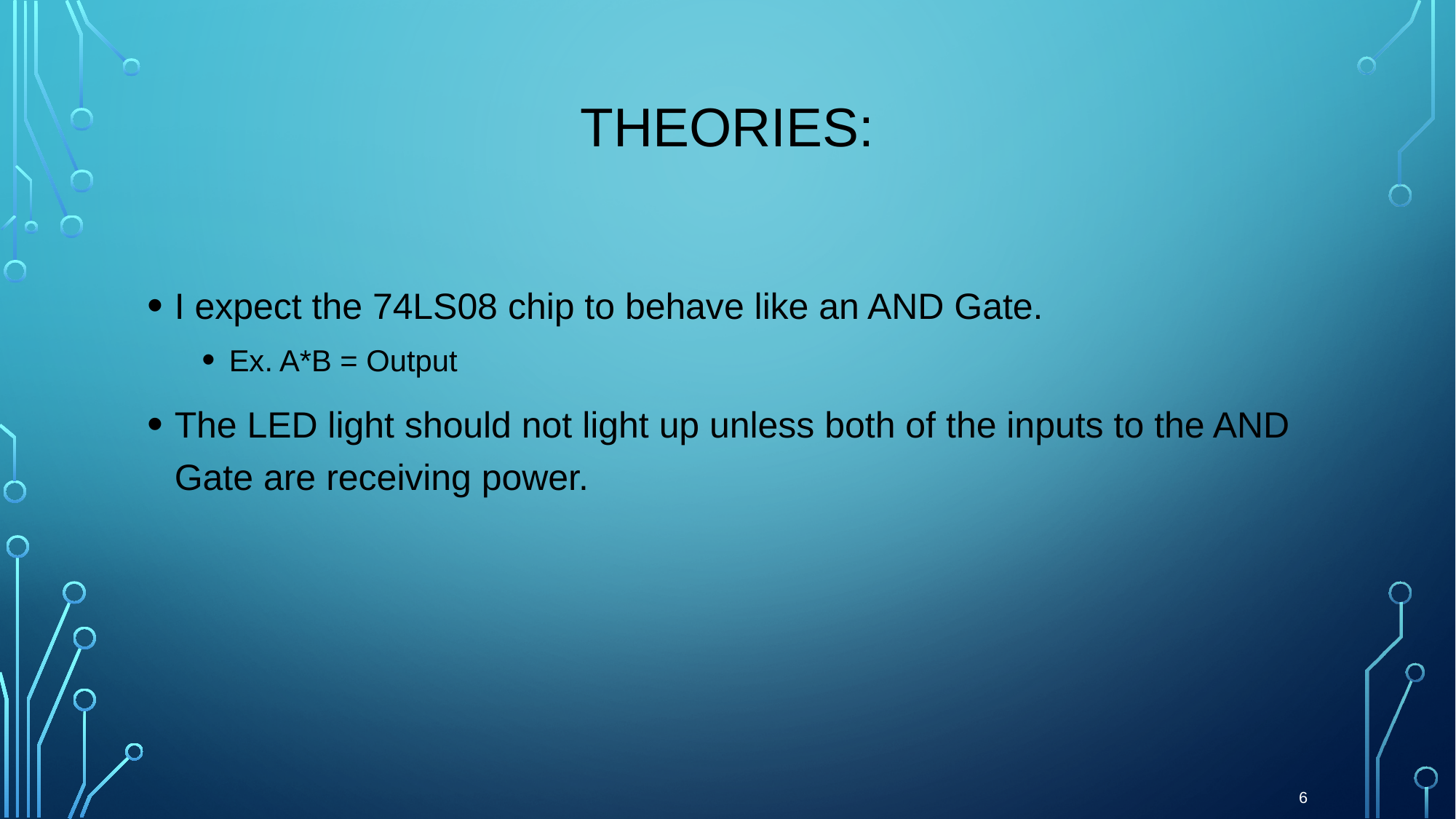

# Theories:
I expect the 74LS08 chip to behave like an AND Gate.
Ex. A*B = Output
The LED light should not light up unless both of the inputs to the AND Gate are receiving power.
6